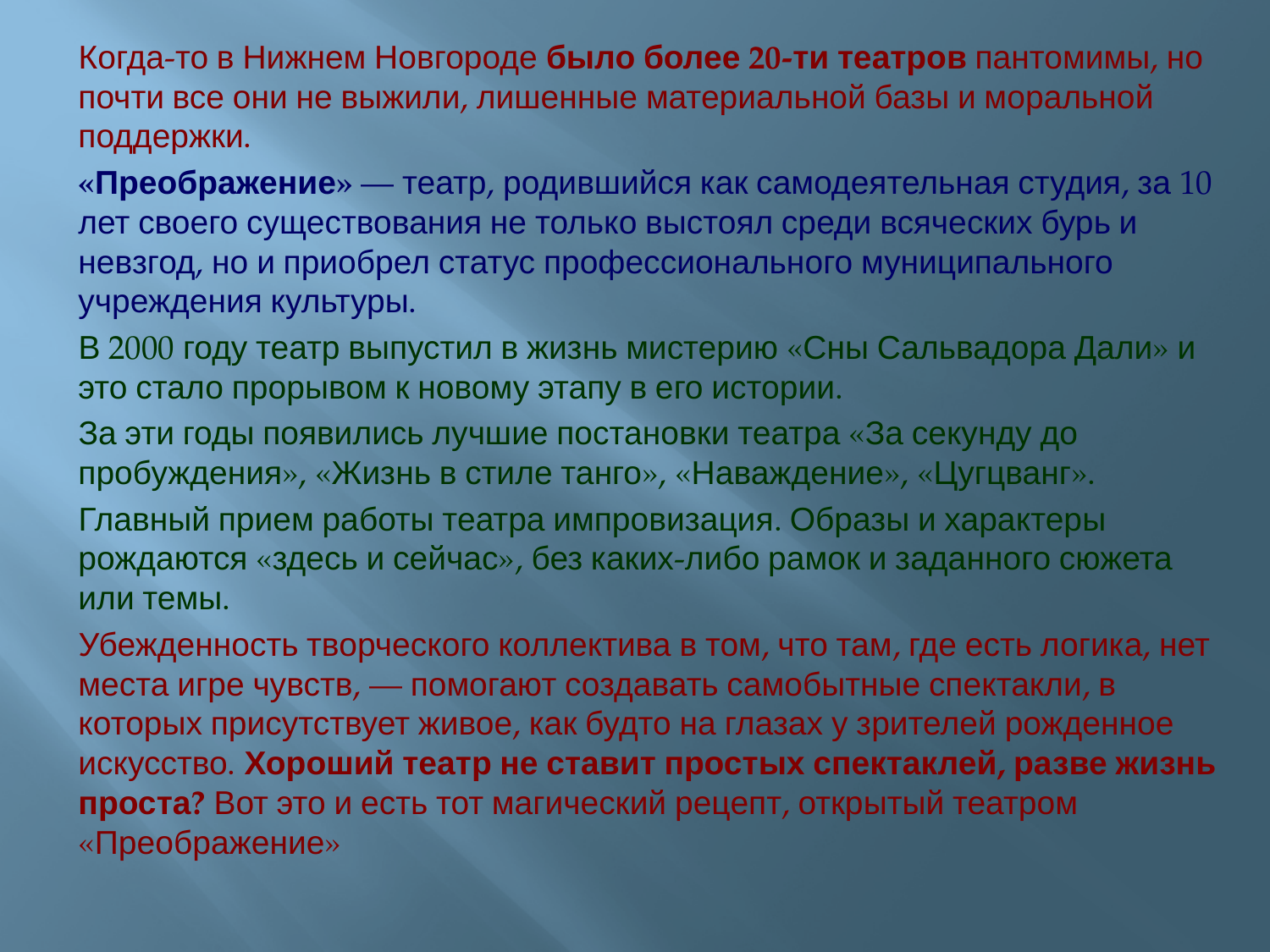

Когда-то в Нижнем Новгороде было более 20-ти театров пантомимы, но почти все они не выжили, лишенные материальной базы и моральной поддержки.
      «Преображение» — театр, родившийся как самодеятельная студия, за 10 лет своего существования не только выстоял среди всяческих бурь и невзгод, но и приобрел статус профессионального муниципального учреждения культуры.
      В 2000 году театр выпустил в жизнь мистерию «Сны Сальвадора Дали» и это стало прорывом к новому этапу в его истории.
      За эти годы появились лучшие постановки театра «За секунду до пробуждения», «Жизнь в стиле танго», «Наваждение», «Цугцванг».
      Главный прием работы театра импровизация. Образы и характеры рождаются «здесь и сейчас», без каких-либо рамок и заданного сюжета или темы.
      Убежденность творческого коллектива в том, что там, где есть логика, нет места игре чувств, — помогают создавать самобытные спектакли, в которых присутствует живое, как будто на глазах у зрителей рожденное искусство. Хороший театр не ставит простых спектаклей, разве жизнь проста? Вот это и есть тот магический рецепт, открытый театром «Преображение»